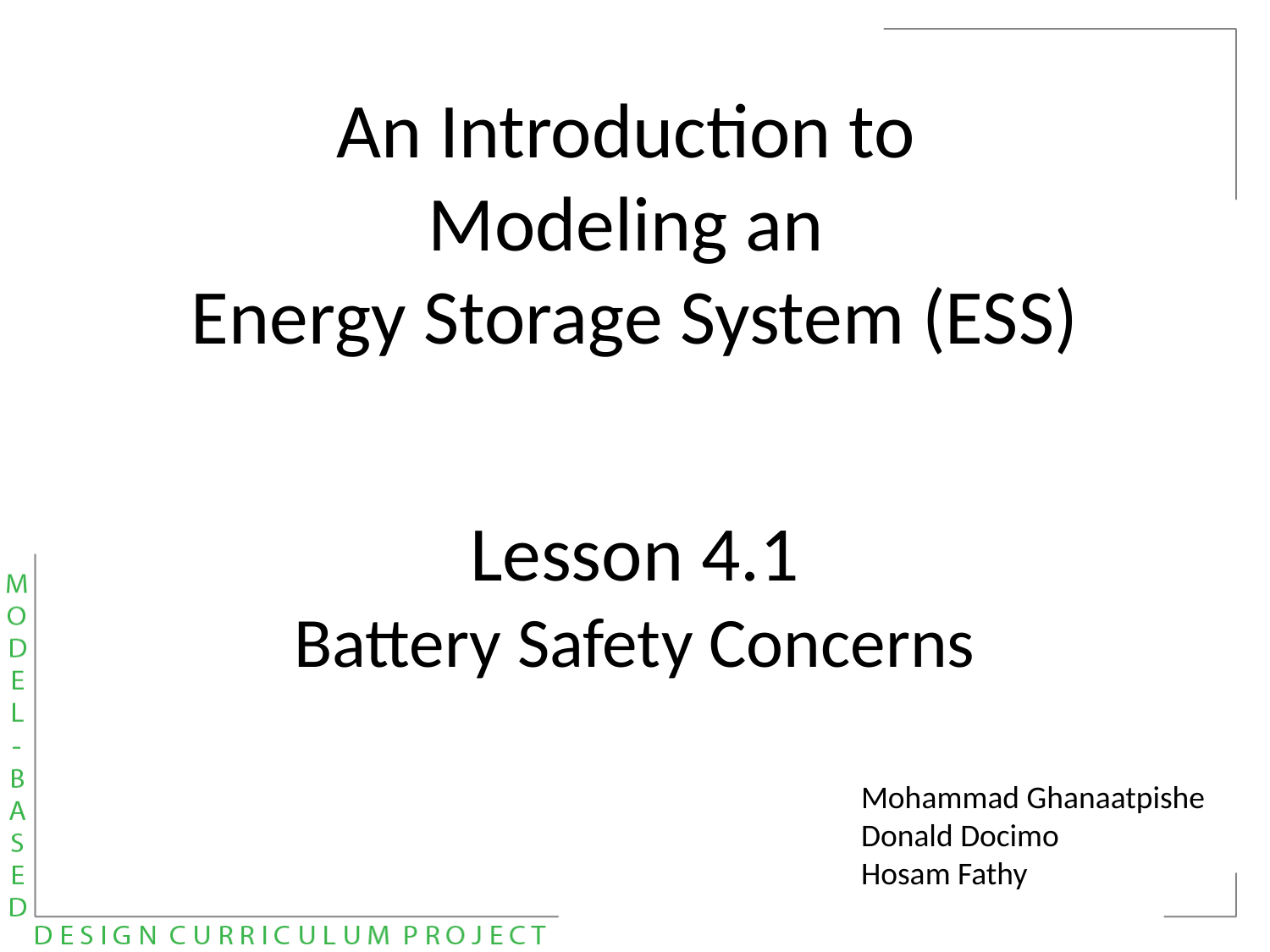

An Introduction to
Modeling an
Energy Storage System (ESS)
Lesson 4.1
Battery Safety Concerns
Mohammad Ghanaatpishe
Donald Docimo
Hosam Fathy